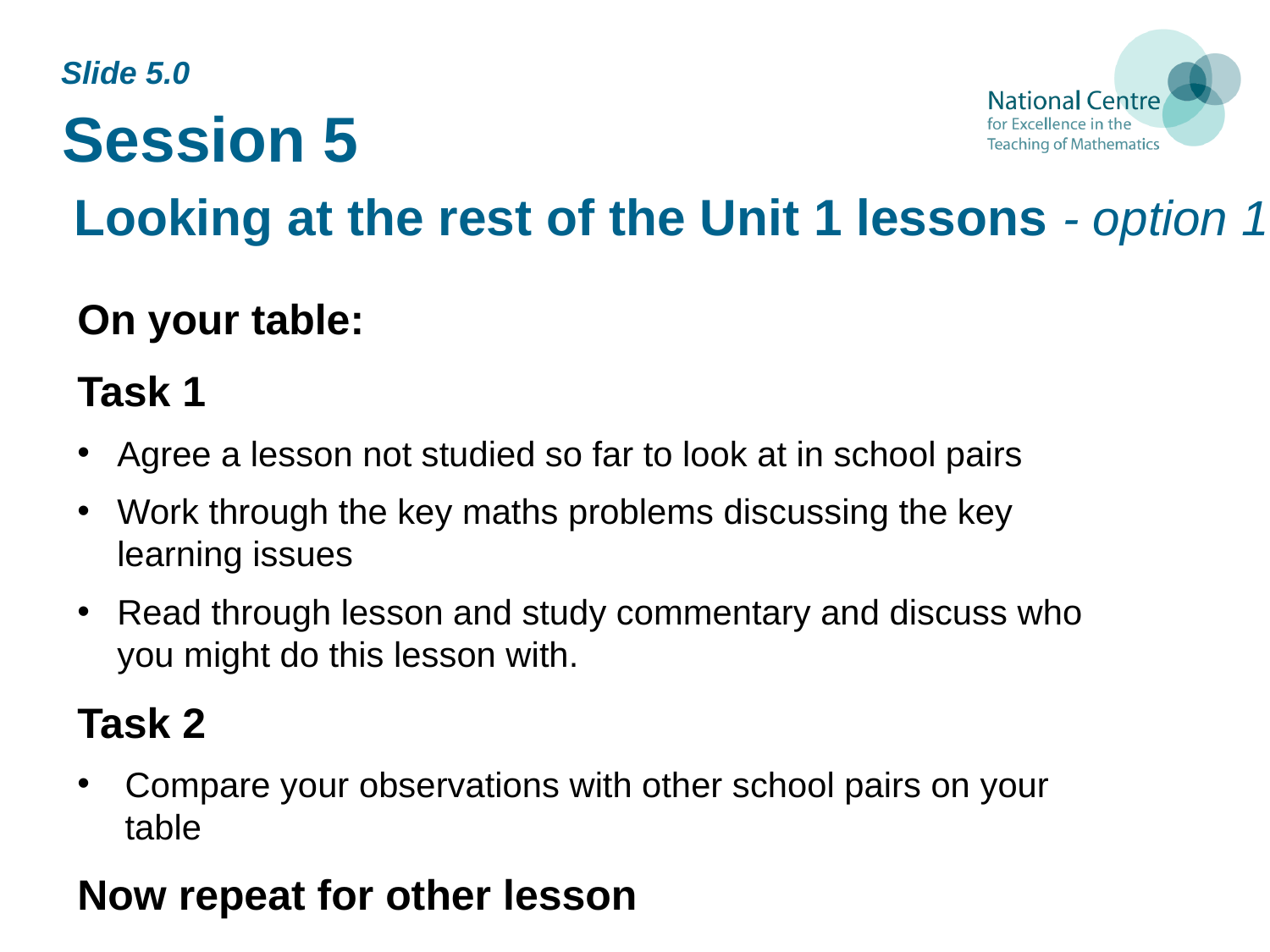

Slide 5.0
# Session 5
Looking at the rest of the Unit 1 lessons - option 1
On your table:
Task 1
Agree a lesson not studied so far to look at in school pairs
Work through the key maths problems discussing the key learning issues
Read through lesson and study commentary and discuss who you might do this lesson with.
Task 2
Compare your observations with other school pairs on your table
Now repeat for other lesson